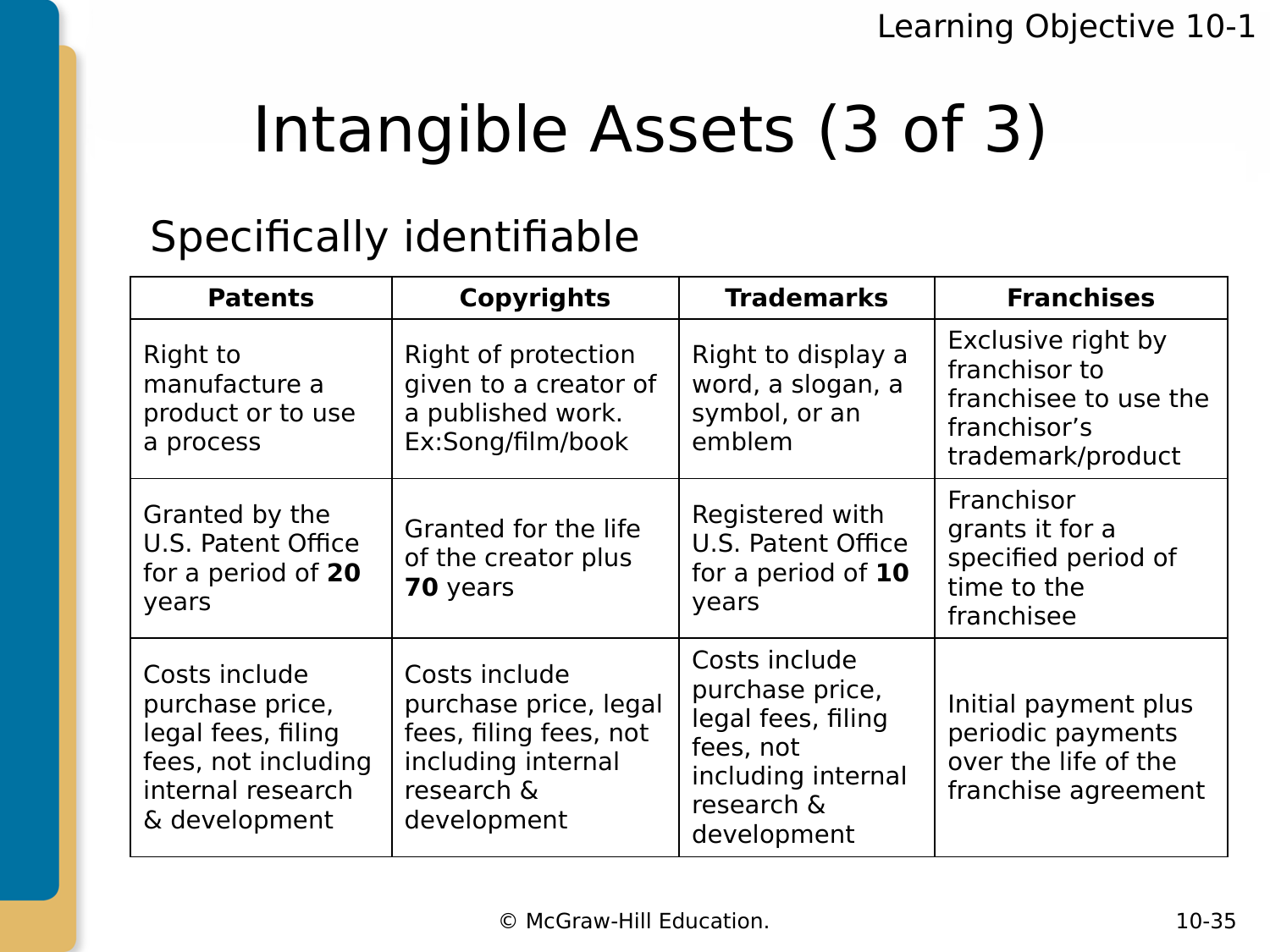

Learning Objective 10-1
# Intangible Assets (3 of 3)
Specifically identifiable
| Patents | Copyrights | Trademarks | Franchises |
| --- | --- | --- | --- |
| Right to manufacture a product or to use a process | Right of protection given to a creator of a published work. Ex:Song/film/book | Right to display a word, a slogan, a symbol, or an emblem | Exclusive right by franchisor to franchisee to use the franchisor’s trademark/product |
| Granted by the U.S. Patent Office for a period of 20 years | Granted for the life of the creator plus 70 years | Registered with U.S. Patent Office for a period of 10 years | Franchisor grants it for a specified period of time to the franchisee |
| Costs include purchase price, legal fees, filing fees, not including internal research & development | Costs include purchase price, legal fees, filing fees, not including internal research & development | Costs include purchase price, legal fees, filing fees, not including internal research & development | Initial payment plus periodic payments over the life of the franchise agreement |